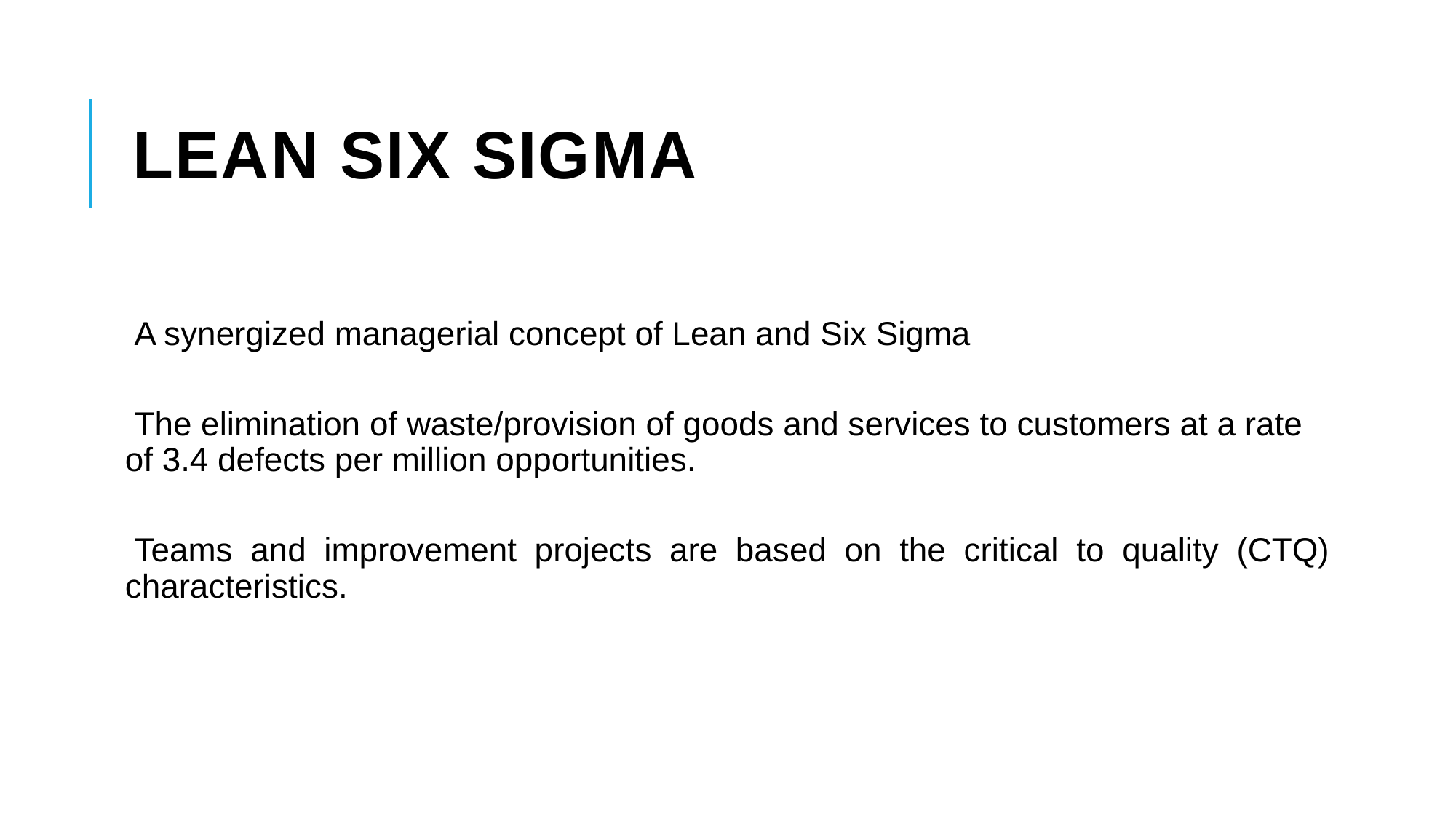

# Lean six sigma SIGMA
A synergized managerial concept of Lean and Six Sigma

The elimination of waste/provision of goods and services to customers at a rate of 3.4 defects per million opportunities.

Teams and improvement projects are based on the critical to quality (CTQ) characteristics.